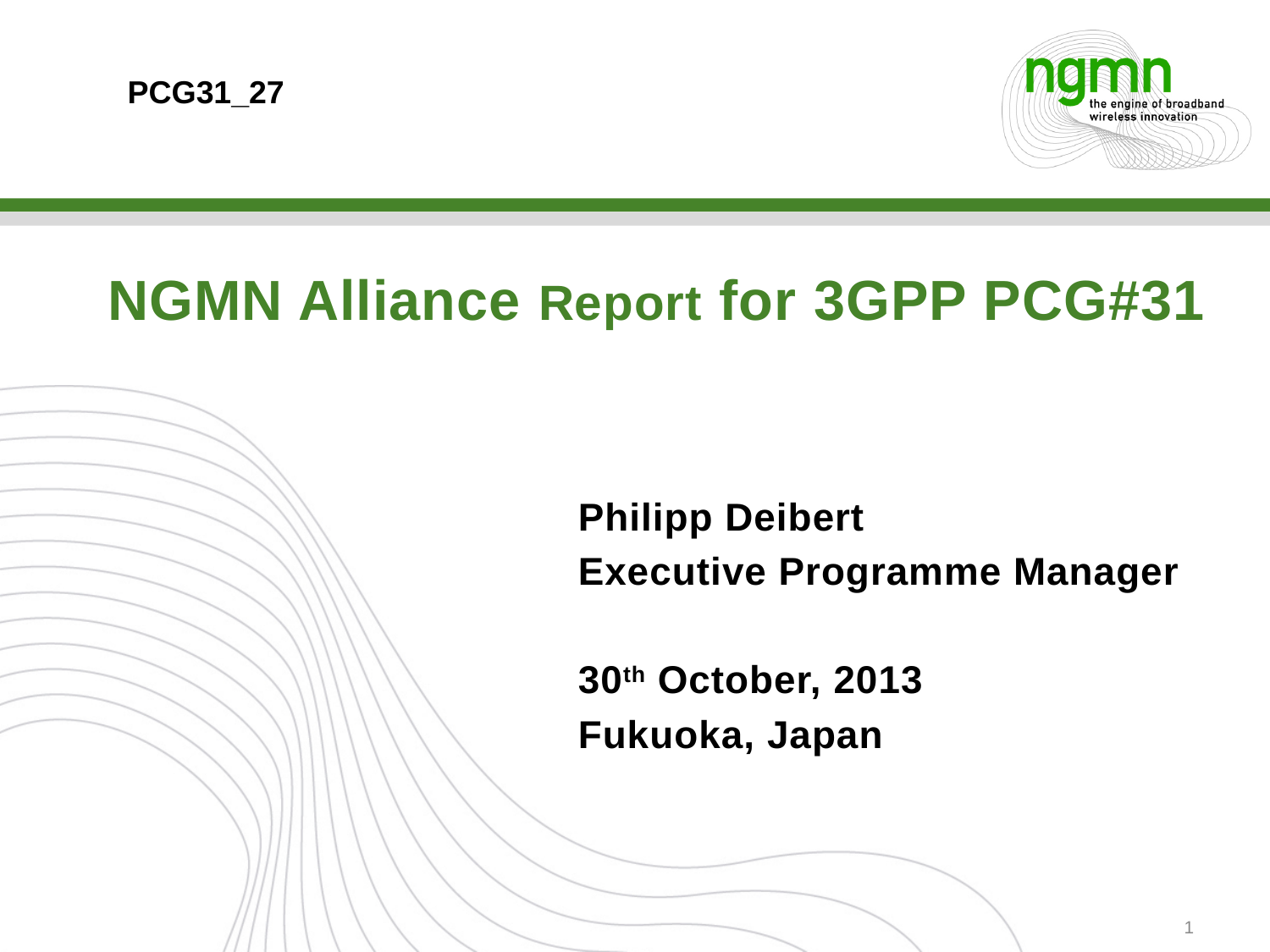

PCG31_27
# NGMN Alliance Report for 3GPP PCG#31
Philipp Deibert
Executive Programme Manager

30th October, 2013
Fukuoka, Japan
1